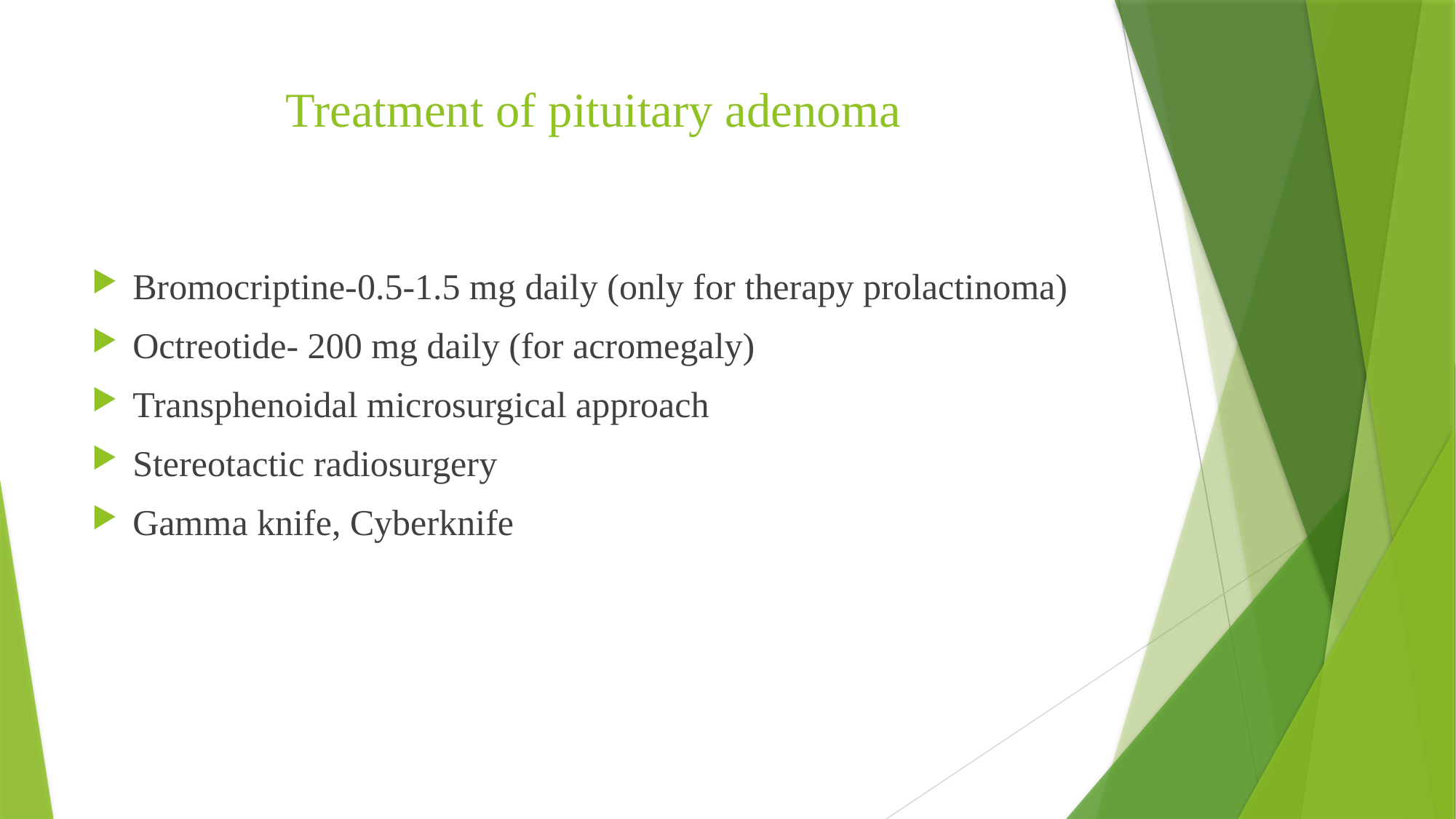

# Treatment of pituitary adenoma
Bromocriptine-0.5-1.5 mg daily (only for therapy prolactinoma)
Octreotide- 200 mg daily (for acromegaly)
Transphenoidal microsurgical approach
Stereotactic radiosurgery
Gamma knife, Cyberknife